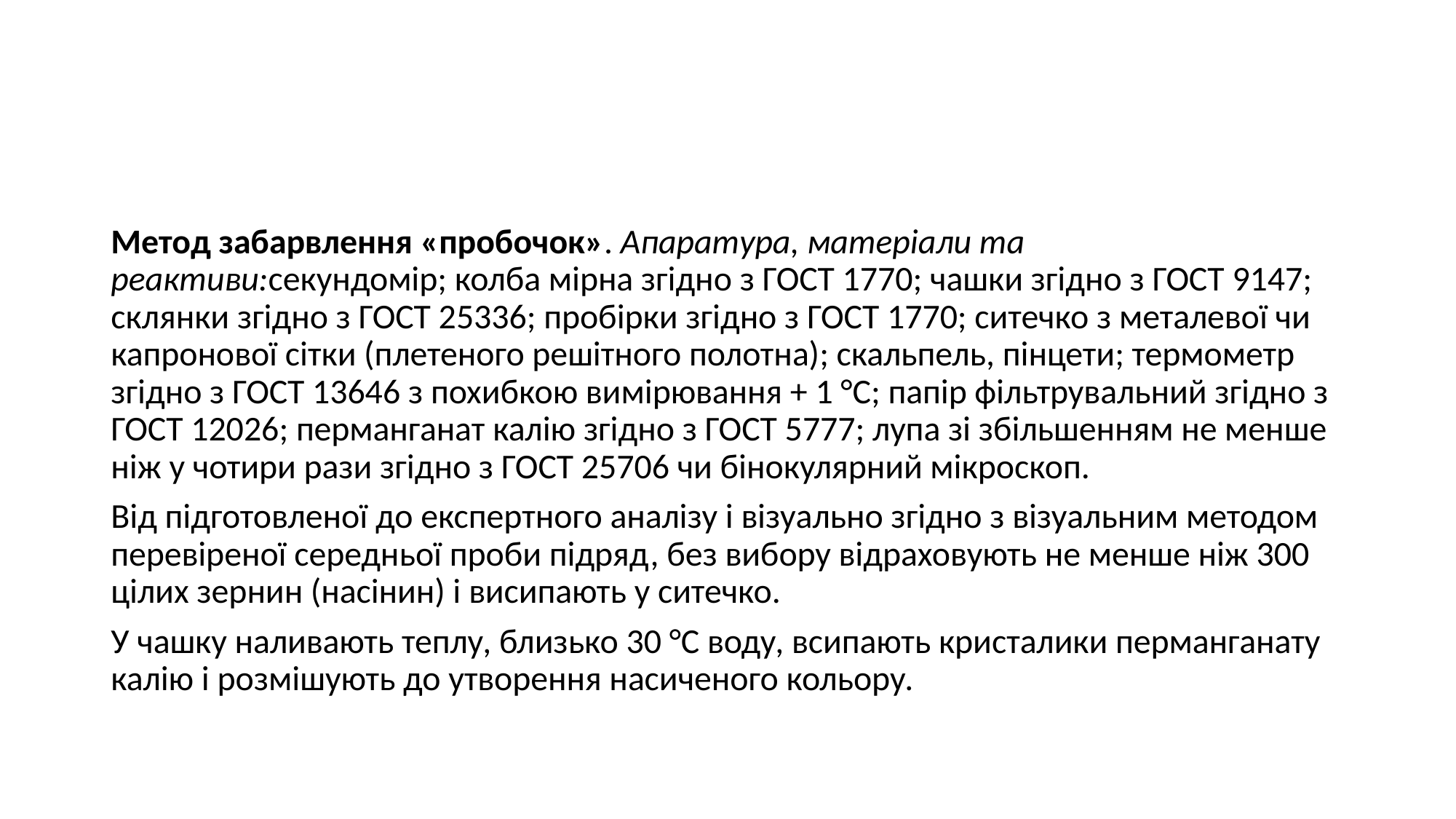

#
Метод забарвлення «пробочок». Апаратура, матеріали та реактиви:секундомір; колба мірна згідно з ГОСТ 1770; чашки згідно з ГОСТ 9147; склянки згідно з ГОСТ 25336; пробірки згідно з ГОСТ 1770; ситечко з металевої чи капронової сітки (плетеного решітного полотна); скальпель, пінцети; термометр згідно з ГОСТ 13646 з похибкою вимірювання + 1 °С; папір фільтрувальний згідно з ГОСТ 12026; перманганат калію згідно з ГОСТ 5777; лупа зі збільшенням не менше ніж у чотири рази згідно з ГОСТ 25706 чи бінокулярний мікроскоп.
Від підготовленої до експертного аналізу і візуально згідно з візуальним методом перевіреної середньої проби підряд, без вибору відраховують не менше ніж 300 цілих зернин (насінин) і висипають у ситечко.
У чашку наливають теплу, близько 30 °С воду, всипають кристалики перманганату калію і розмішують до утворення насиченого кольору.